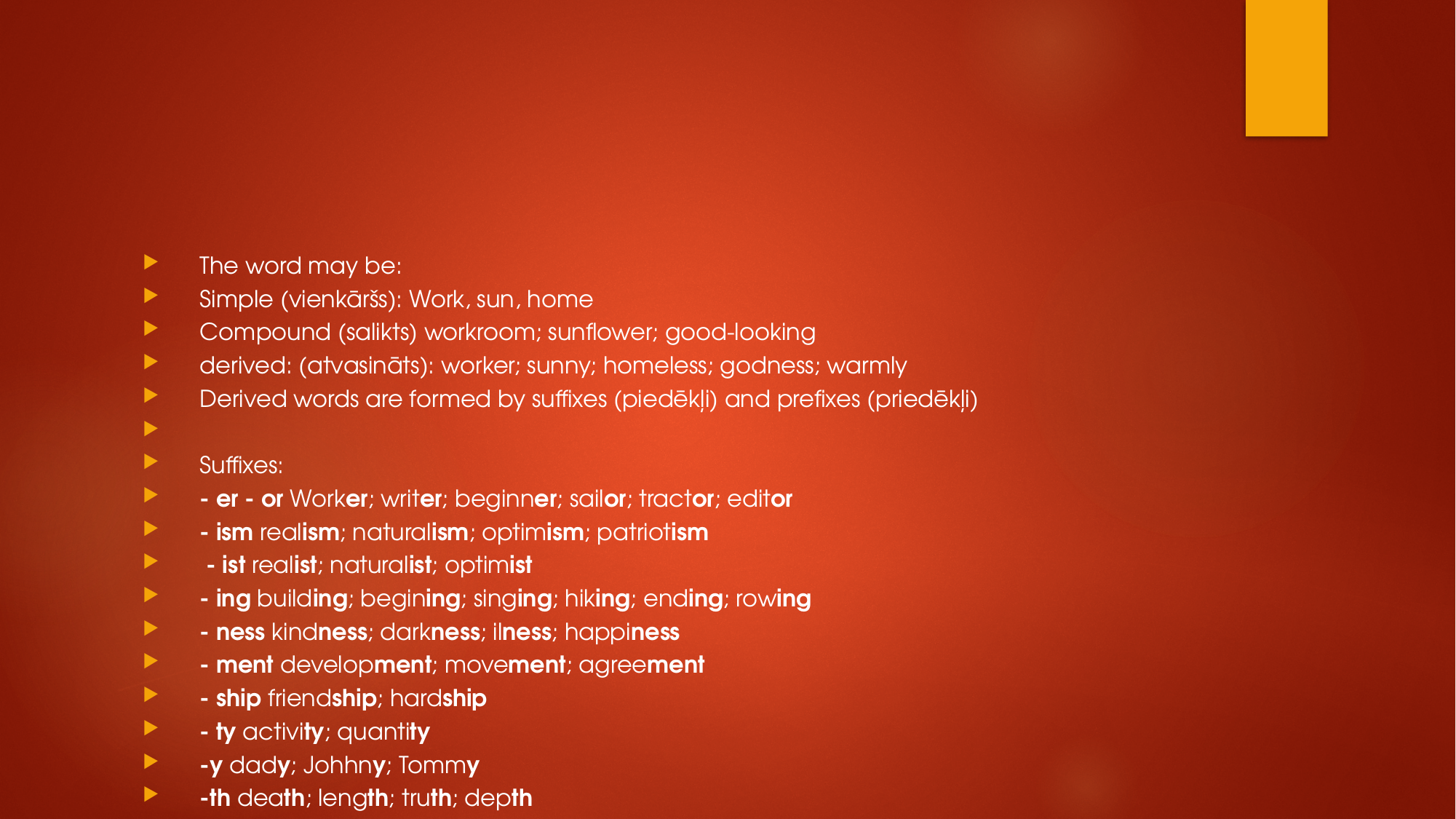

#
The word may be:
Simple (vienkāršs): Work, sun, home
Compound (salikts) workroom; sunflower; good-looking
derived: (atvasināts): worker; sunny; homeless; godness; warmly
Derived words are formed by suffixes (piedēkļi) and prefixes (priedēkļi)

Suffixes:
- er - or Worker; writer; beginner; sailor; tractor; editor
- ism realism; naturalism; optimism; patriotism
 - ist realist; naturalist; optimist
- ing building; begining; singing; hiking; ending; rowing
- ness kindness; darkness; ilness; happiness
- ment development; movement; agreement
- ship friendship; hardship
- ty activity; quantity
-y dady; Johhny; Tommy
-th death; length; truth; depth
Prefixes are:
 - un unhappy; unfriendly; unbroken; uncommon
 - im impolite; immoral; impersonal; impatient
 -in indirect; inhuman; indefinite
 -mis mistake; misuse
- dis dishonest; disagree; displease; disarm
-re return; reform; rewrite; report
-ex express; extract; explain; export